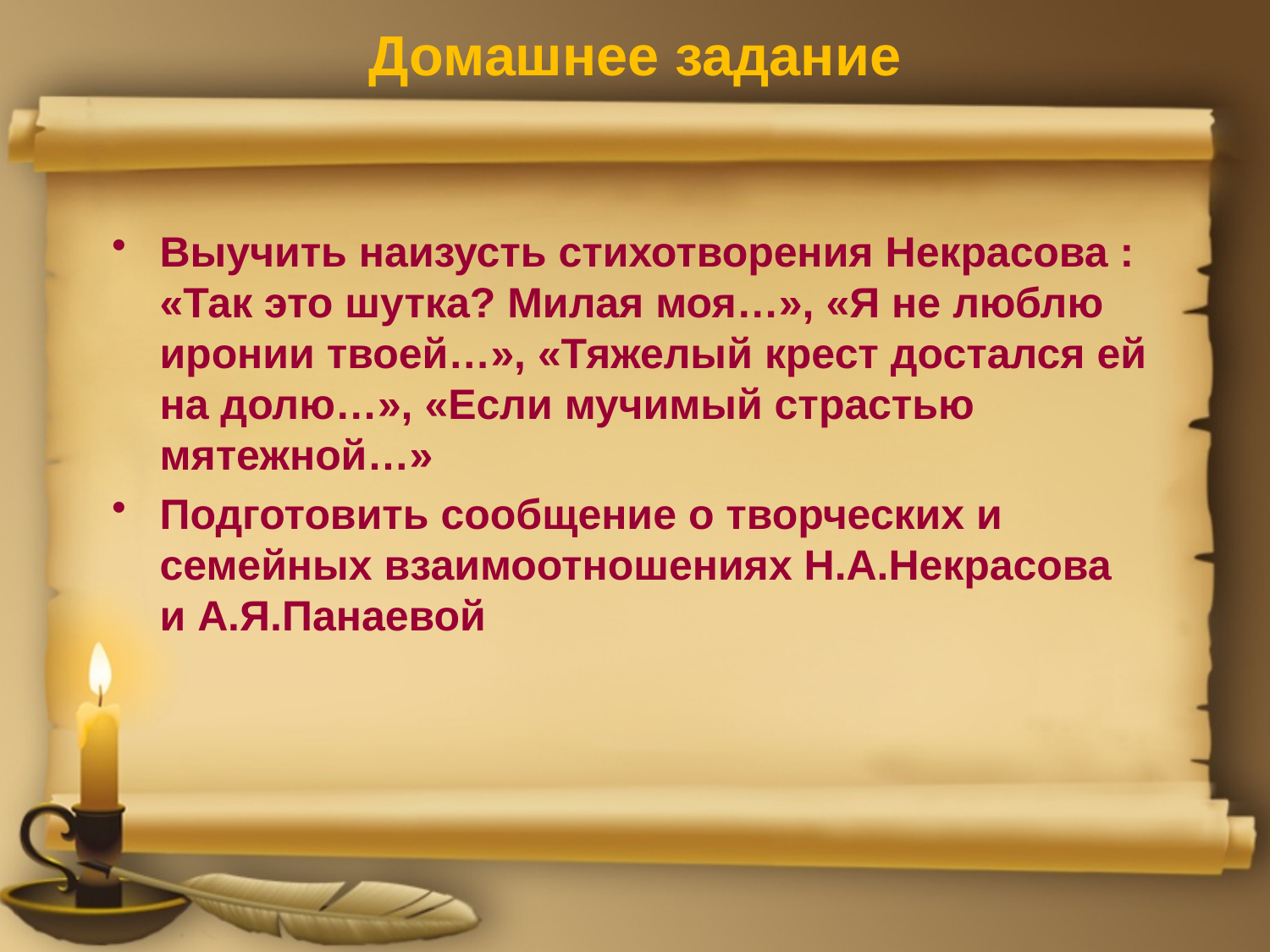

# Домашнее задание
Выучить наизусть стихотворения Некрасова : «Так это шутка? Милая моя…», «Я не люблю иронии твоей…», «Тяжелый крест достался ей на долю…», «Если мучимый страстью мятежной…»
Подготовить сообщение о творческих и семейных взаимоотношениях Н.А.Некрасова и А.Я.Панаевой